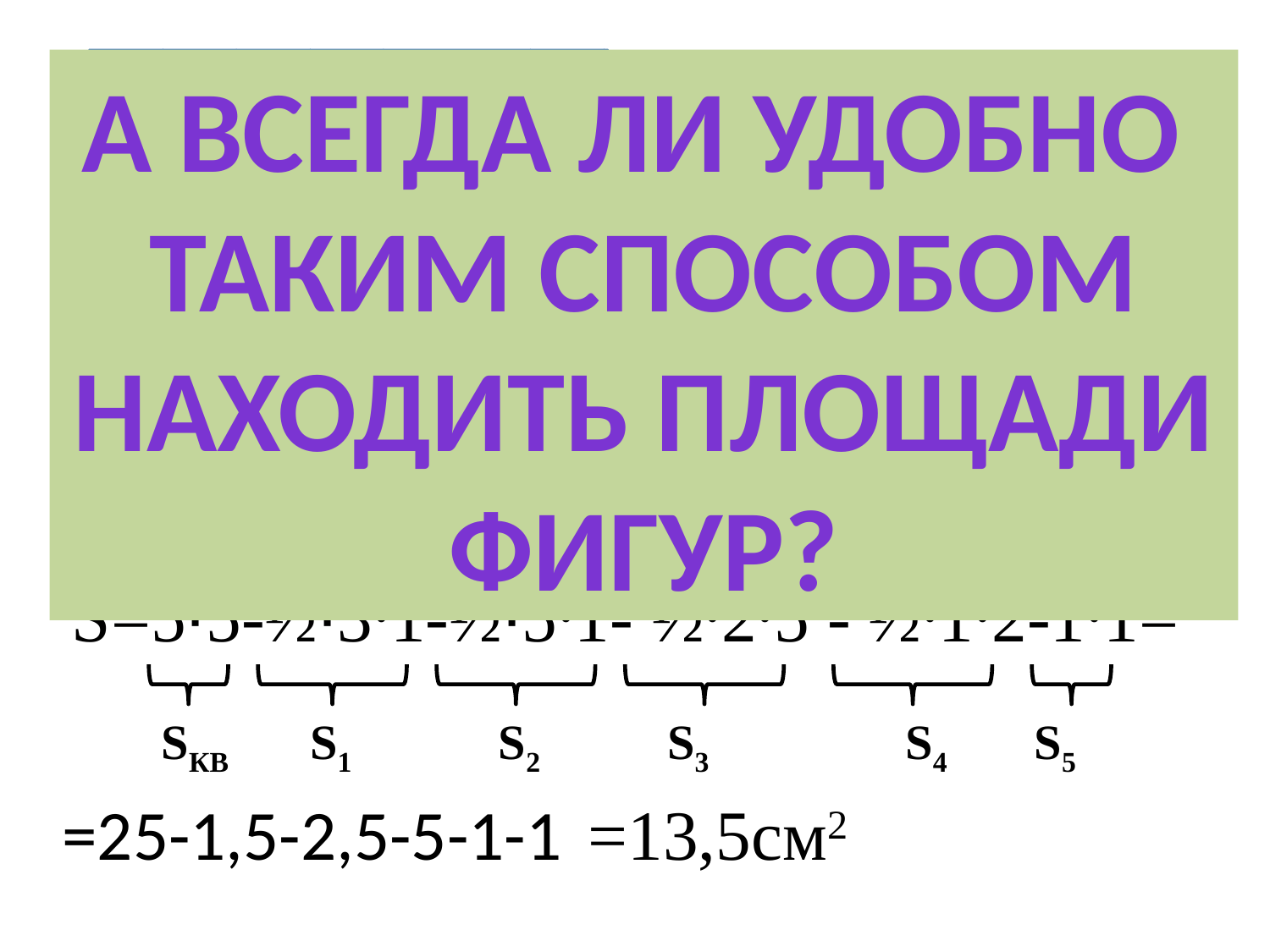

А всегда ли Удобно
Таким способом находить площади фигур?

S1

S5

S2
S4
S

S=Sкв-S1-S2-S3-S4

S3
S=5∙5-½∙3∙1-½∙5∙1- ½∙2∙5 - ½∙1∙2-1∙1=

SКВ
S1
S2
S3
S4
S5
=25-1,5-2,5-5-1-1
=13,5см2